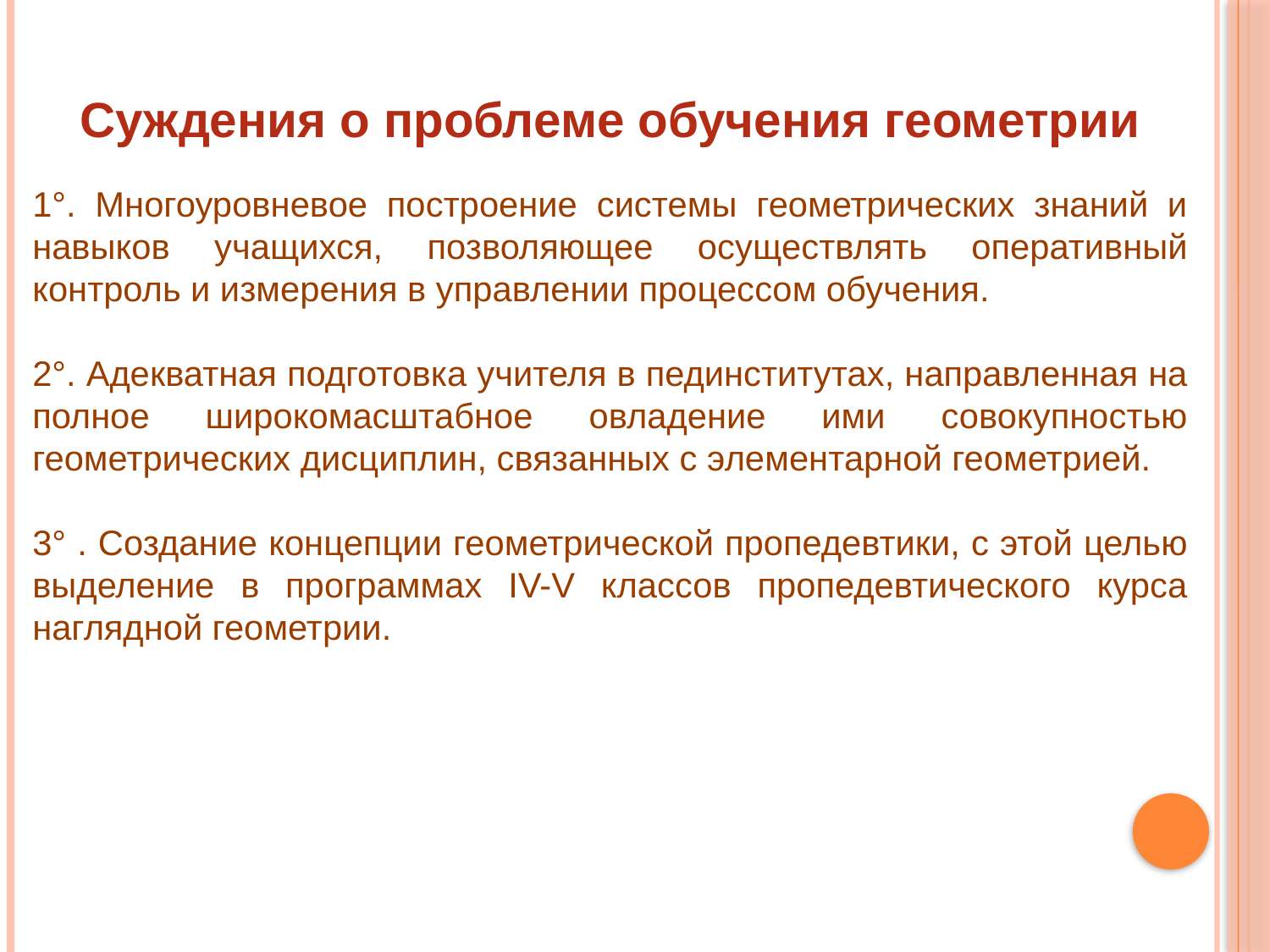

Суждения о проблеме обучения геометрии

1°. Многоуровневое построение системы геометрических знаний и навыков учащихся, позволяющее осуществлять оперативный контроль и измерения в управлении процессом обучения.

2°. Адекватная подготовка учителя в пединститутах, направленная на полное широкомасштабное овладение ими совокупностью геометрических дисциплин, связанных с элементарной геометрией.

3° . Создание концепции геометрической пропедевтики, с этой целью выделение в программах IV-V классов пропедевтического курса наглядной геометрии.